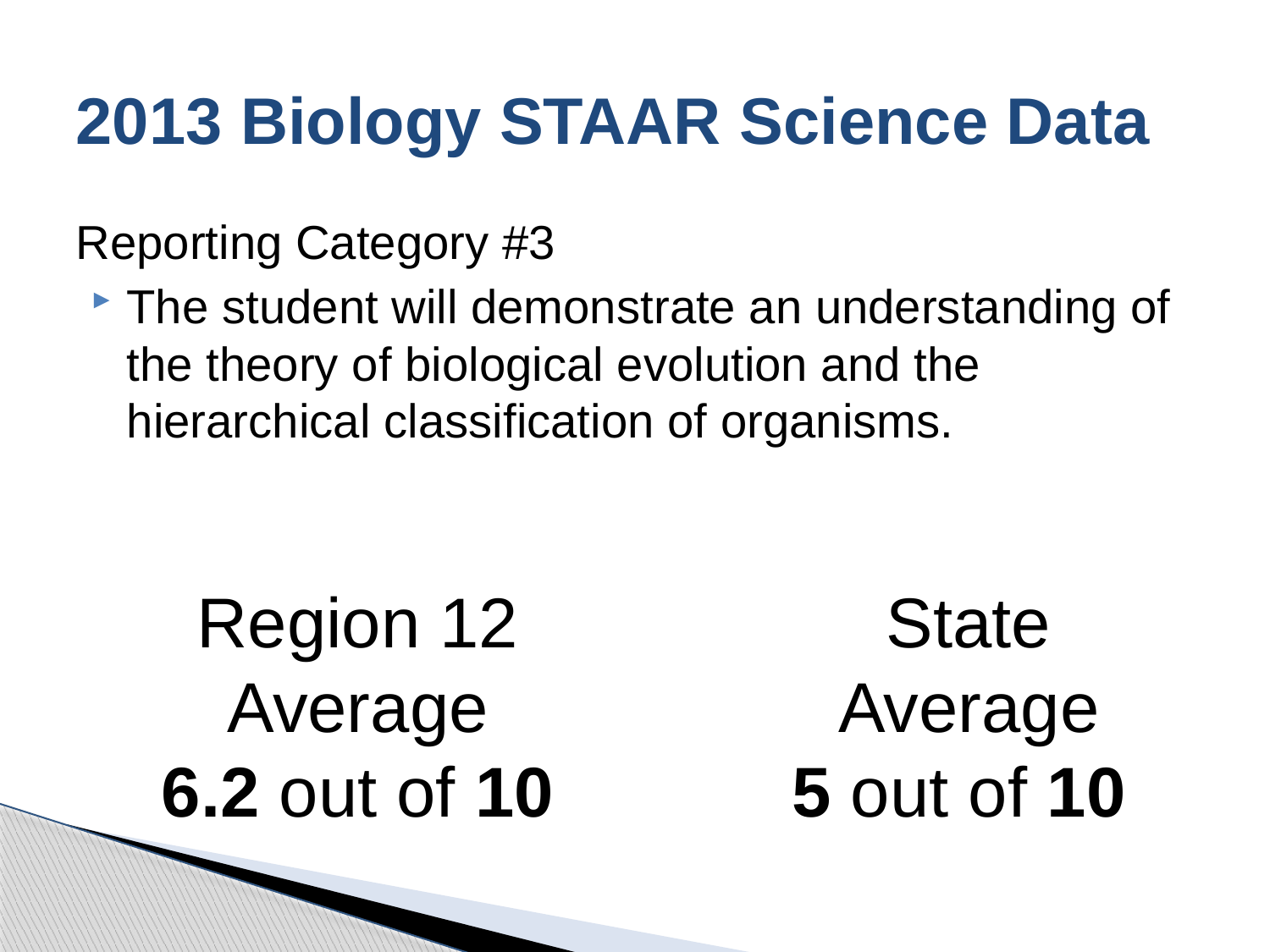

# 2013 Biology STAAR Science Data
Reporting Category #3
The student will demonstrate an understanding of the theory of biological evolution and the hierarchical classification of organisms.
Region 12 Average
6.2 out of 10
State Average
5 out of 10